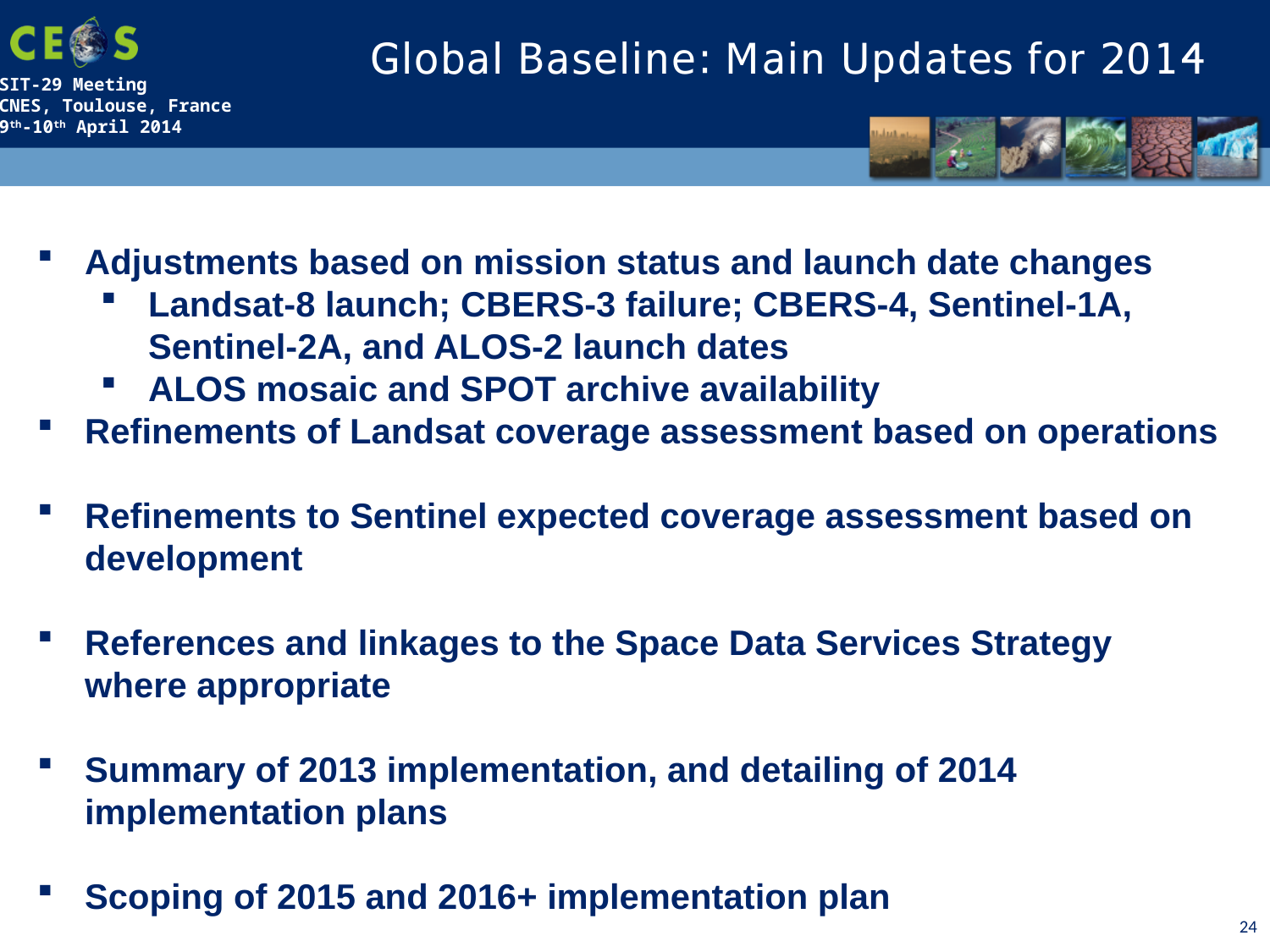

Global Baseline: Main Updates for 2014
Adjustments based on mission status and launch date changes
Landsat-8 launch; CBERS-3 failure; CBERS-4, Sentinel-1A, Sentinel-2A, and ALOS-2 launch dates
ALOS mosaic and SPOT archive availability
Refinements of Landsat coverage assessment based on operations

Refinements to Sentinel expected coverage assessment based on development

References and linkages to the Space Data Services Strategy where appropriate

Summary of 2013 implementation, and detailing of 2014 implementation plans

Scoping of 2015 and 2016+ implementation plan
24